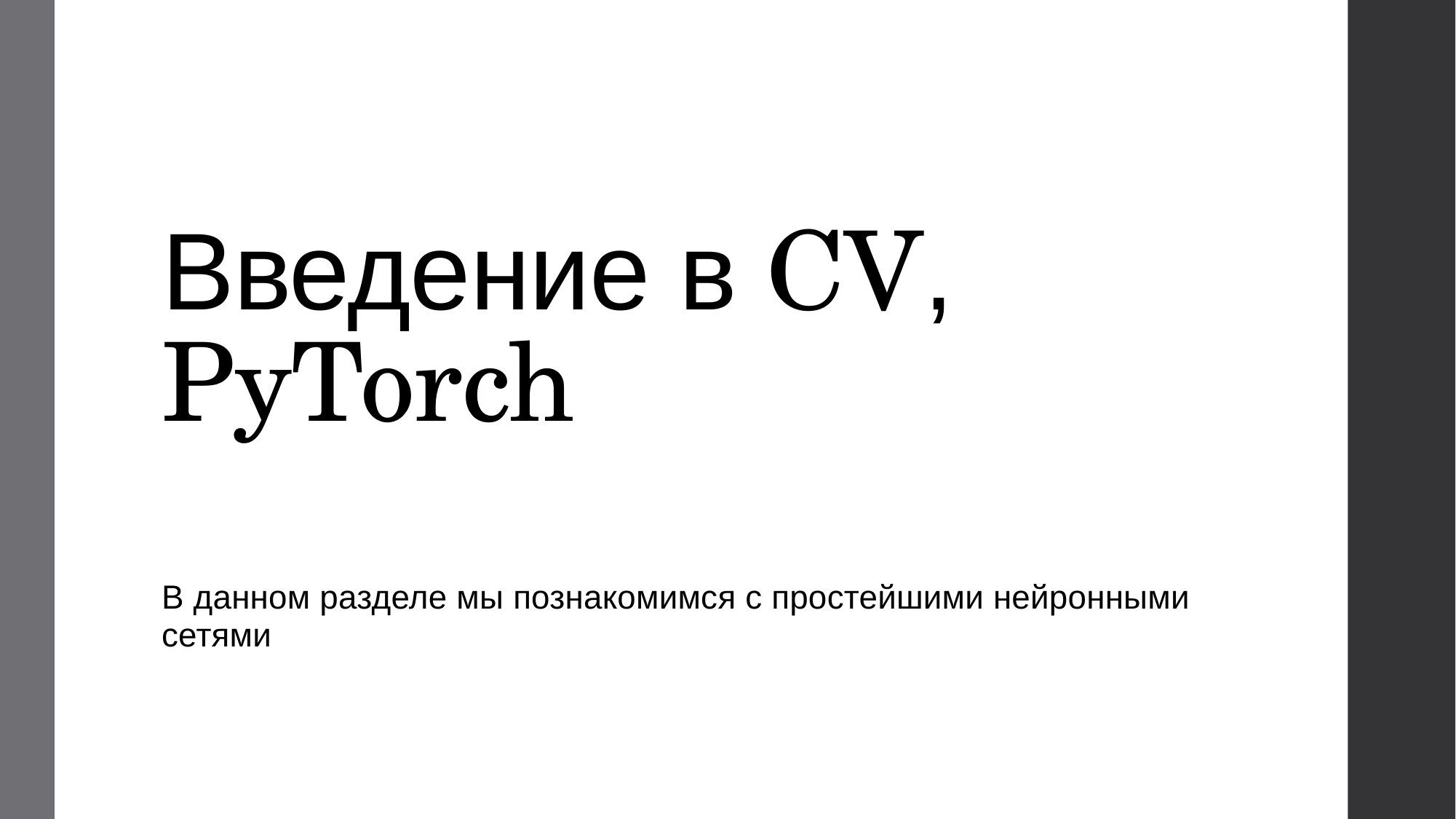

# Введение в CV, PyTorch
В данном разделе мы познакомимся с простейшими нейронными сетями